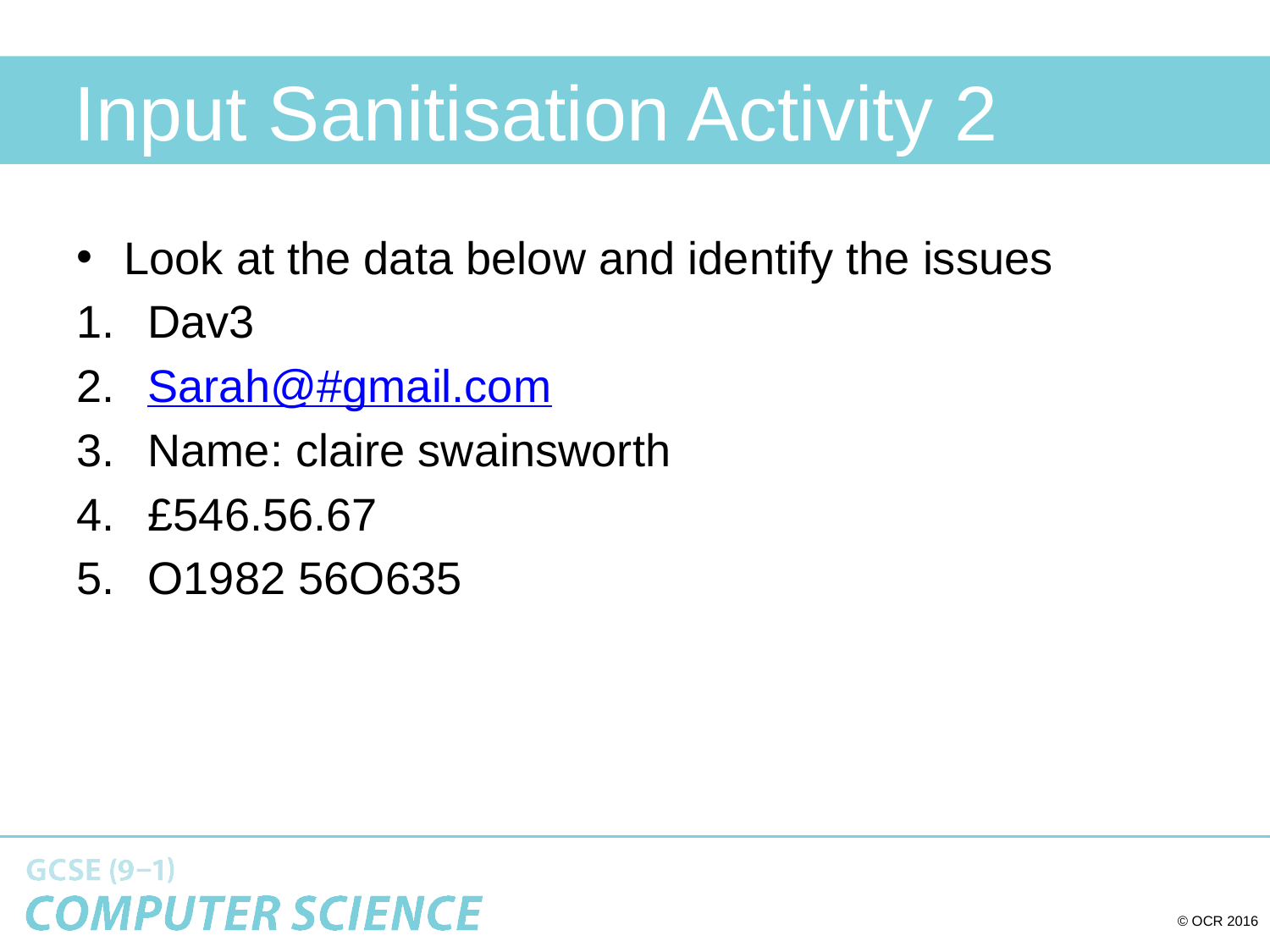

# Input Sanitisation Activity 2
Look at the data below and identify the issues
Dav3
Sarah@#gmail.com
Name: claire swainsworth
£546.56.67
O1982 56O635